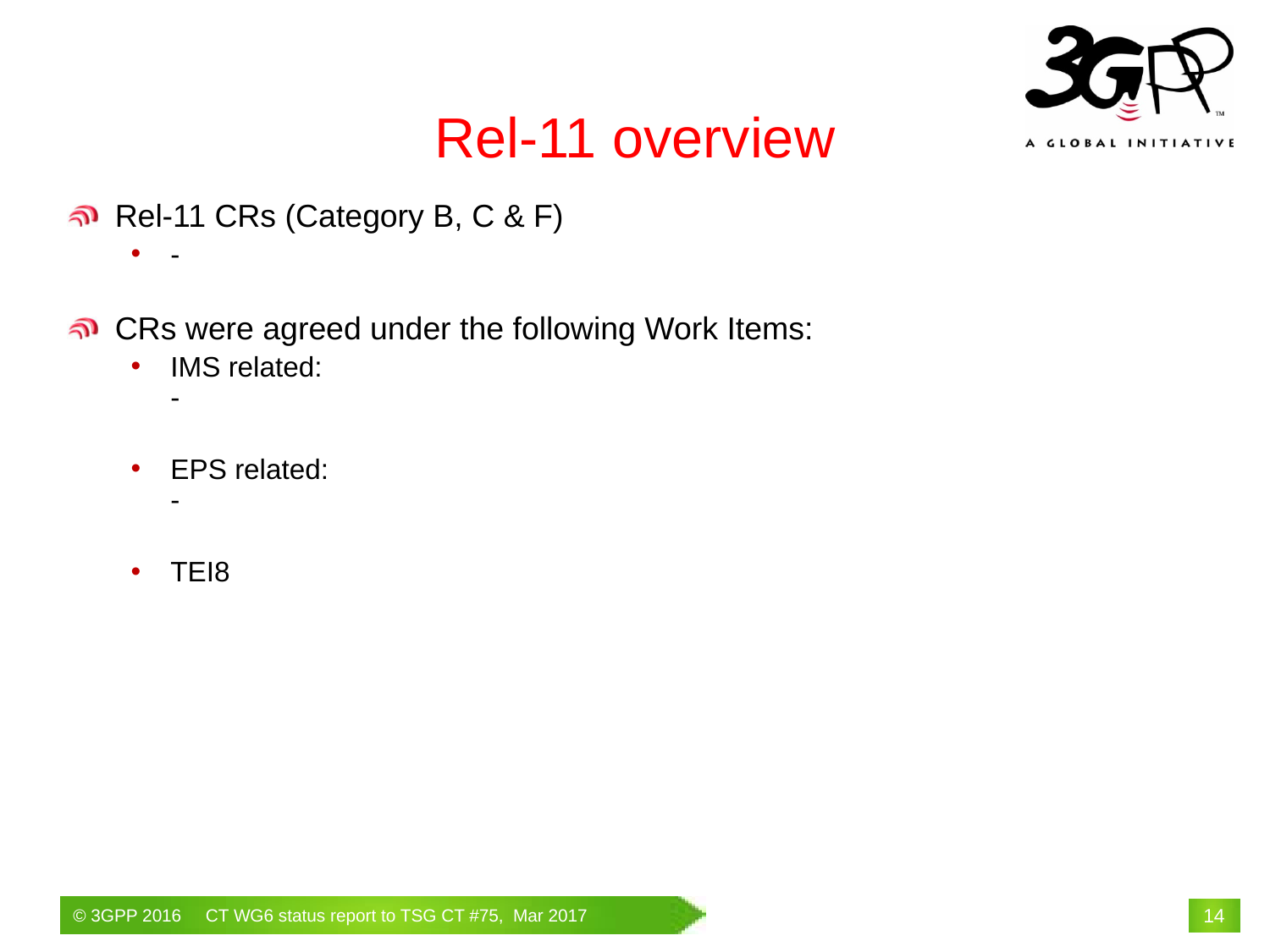

# Rel-11 overview
Rel-11 CRs (Category B, C & F)
-

CRs were agreed under the following Work Items:
IMS related:
-

EPS related:
-

TEI8